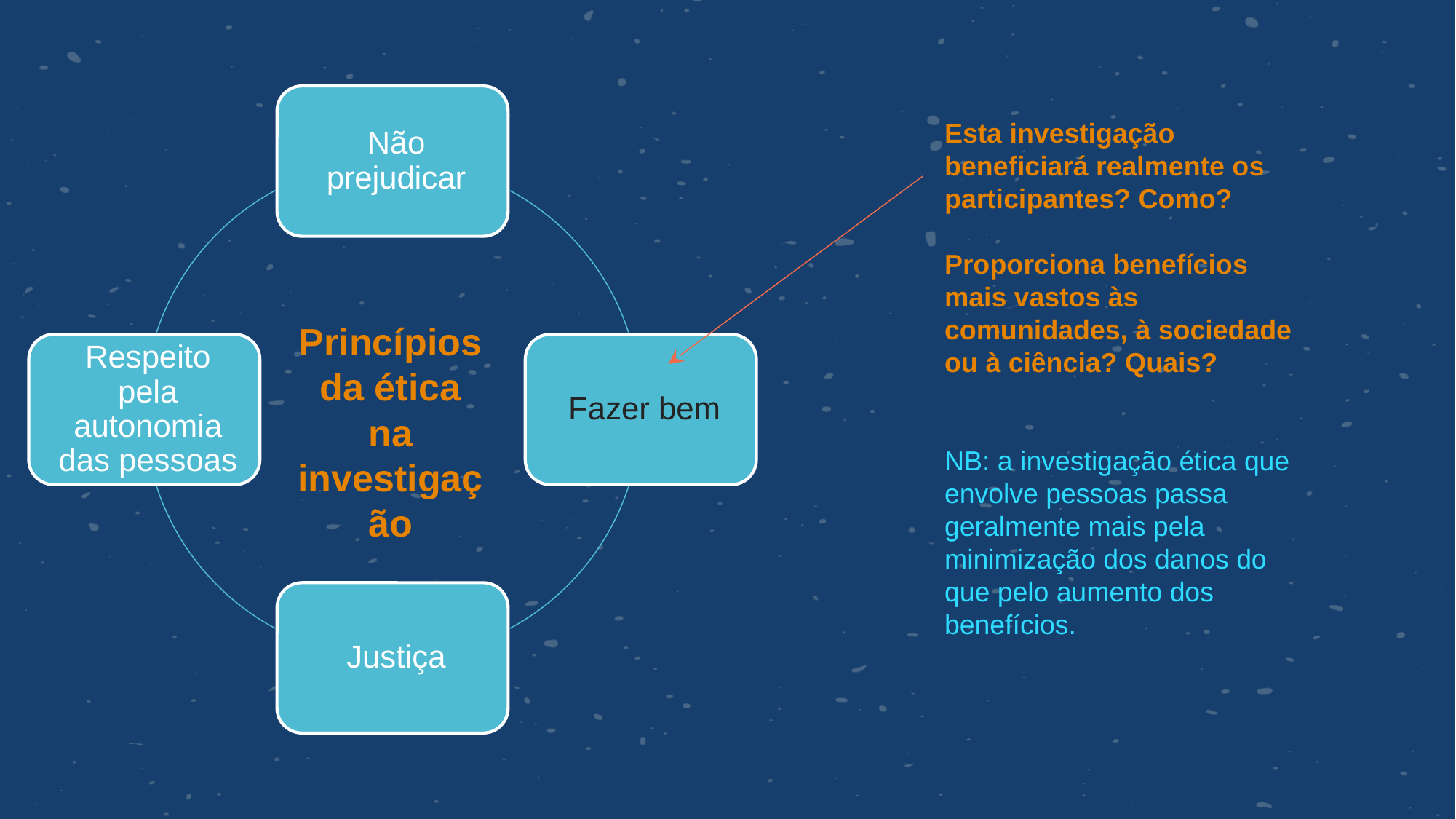

Não prejudicar
Fazer bem
Justiça
Respeito pela autonomia das pessoas
Esta investigação beneficiará realmente os participantes? Como?

Proporciona benefícios mais vastos às comunidades, à sociedade ou à ciência? Quais?

NB: a investigação ética que envolve pessoas passa geralmente mais pela minimização dos danos do que pelo aumento dos benefícios.
Princípios da ética na investigação